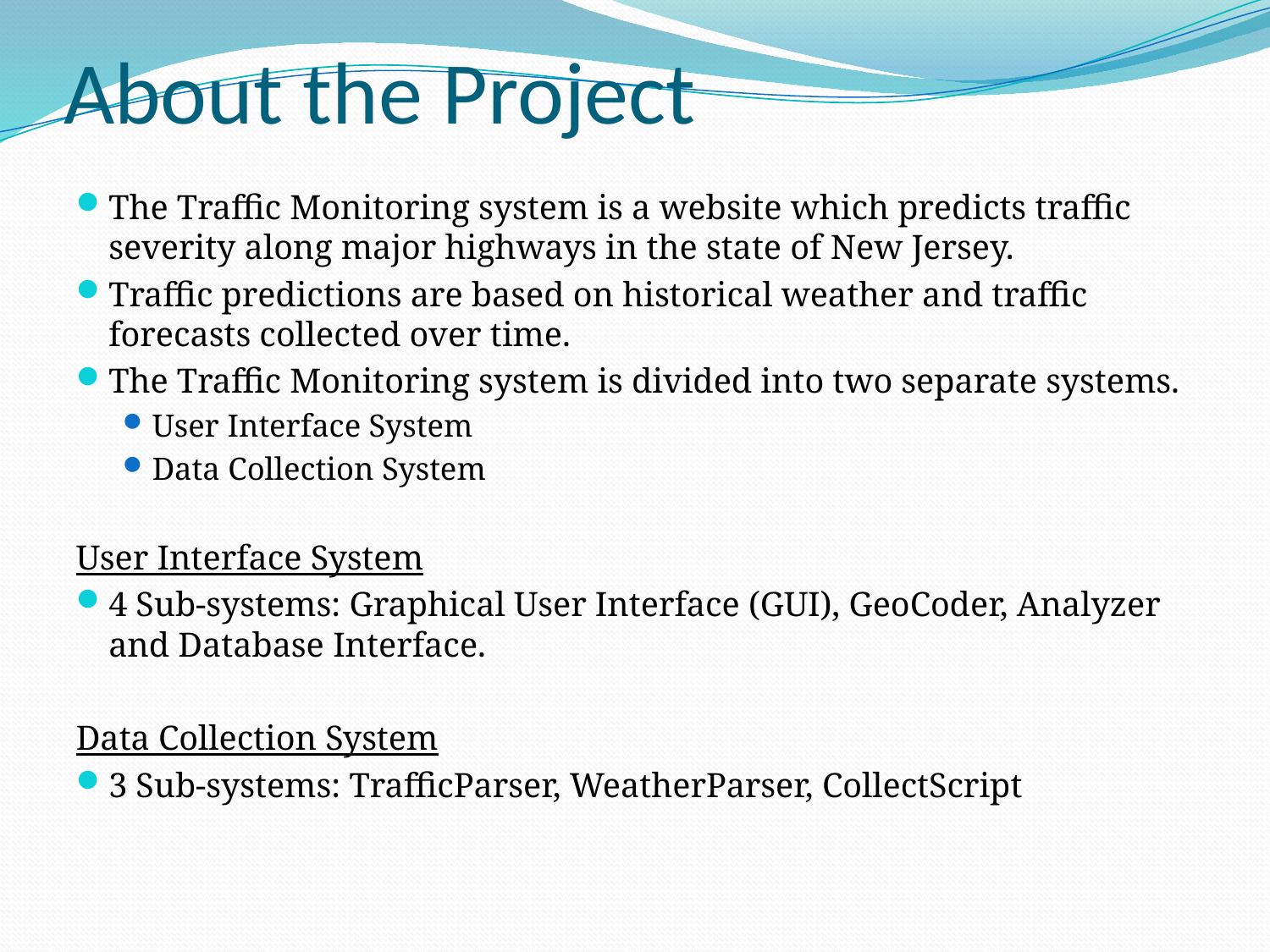

# About the Project
The Traffic Monitoring system is a website which predicts traffic severity along major highways in the state of New Jersey.
Traffic predictions are based on historical weather and traffic forecasts collected over time.
The Traffic Monitoring system is divided into two separate systems.
User Interface System
Data Collection System

User Interface System
4 Sub-systems: Graphical User Interface (GUI), GeoCoder, Analyzer and Database Interface.

Data Collection System
3 Sub-systems: TrafficParser, WeatherParser, CollectScript